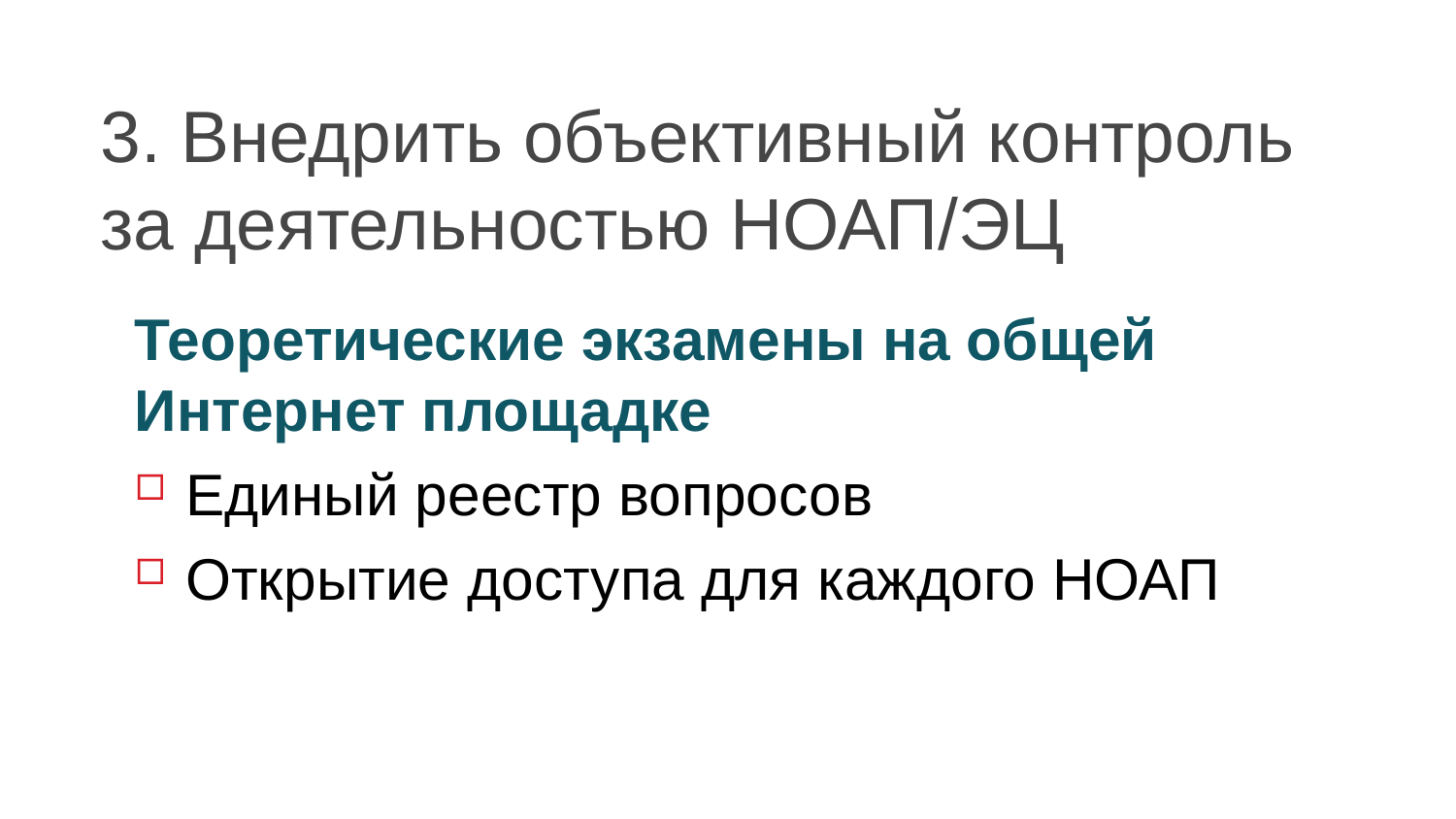

# 3. Внедрить объективный контроль за деятельностью НОАП/ЭЦ
Теоретические экзамены на общей Интернет площадке
Единый реестр вопросов
Открытие доступа для каждого НОАП